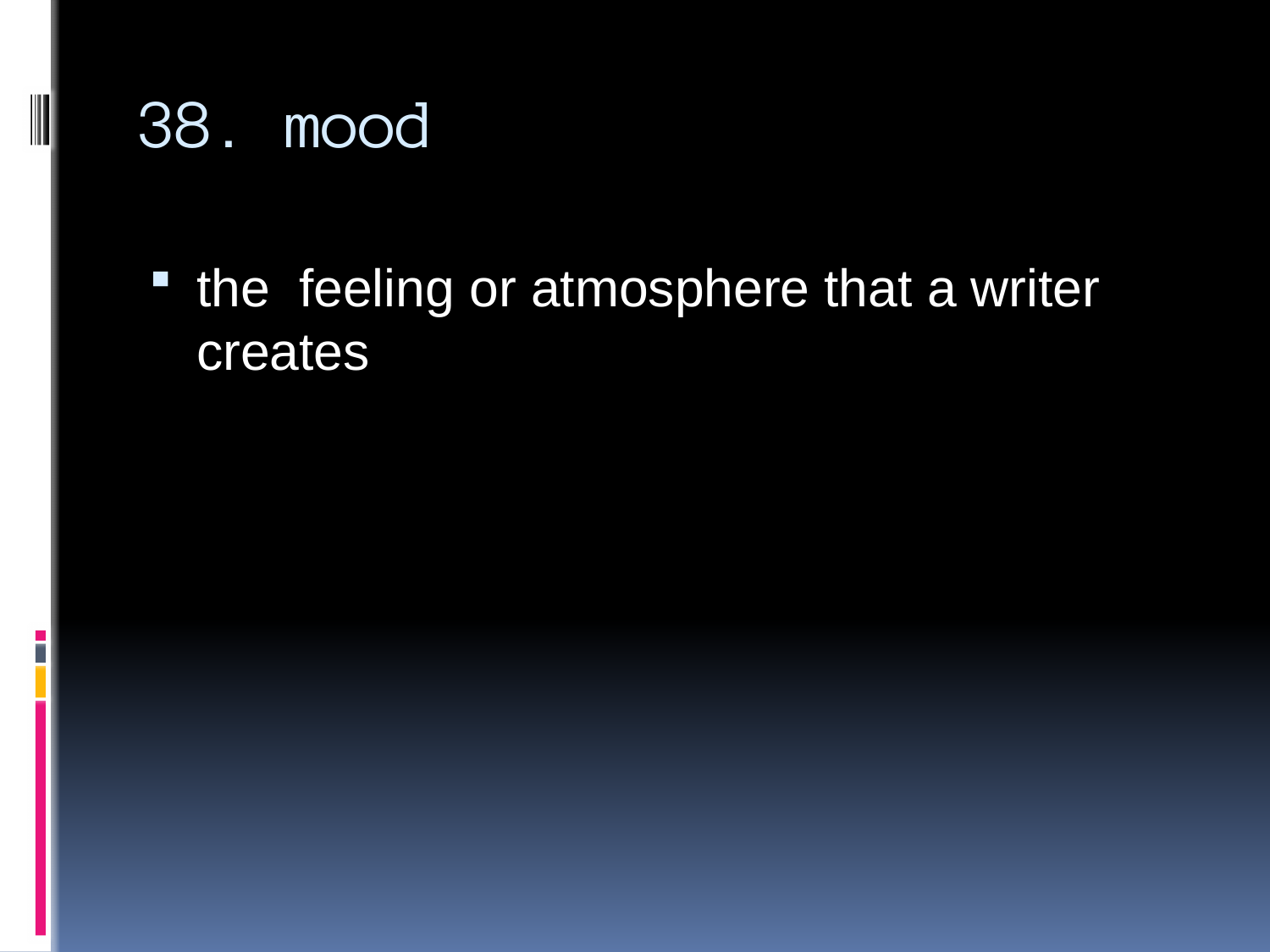

# 38. mood
the  feeling or atmosphere that a writer creates